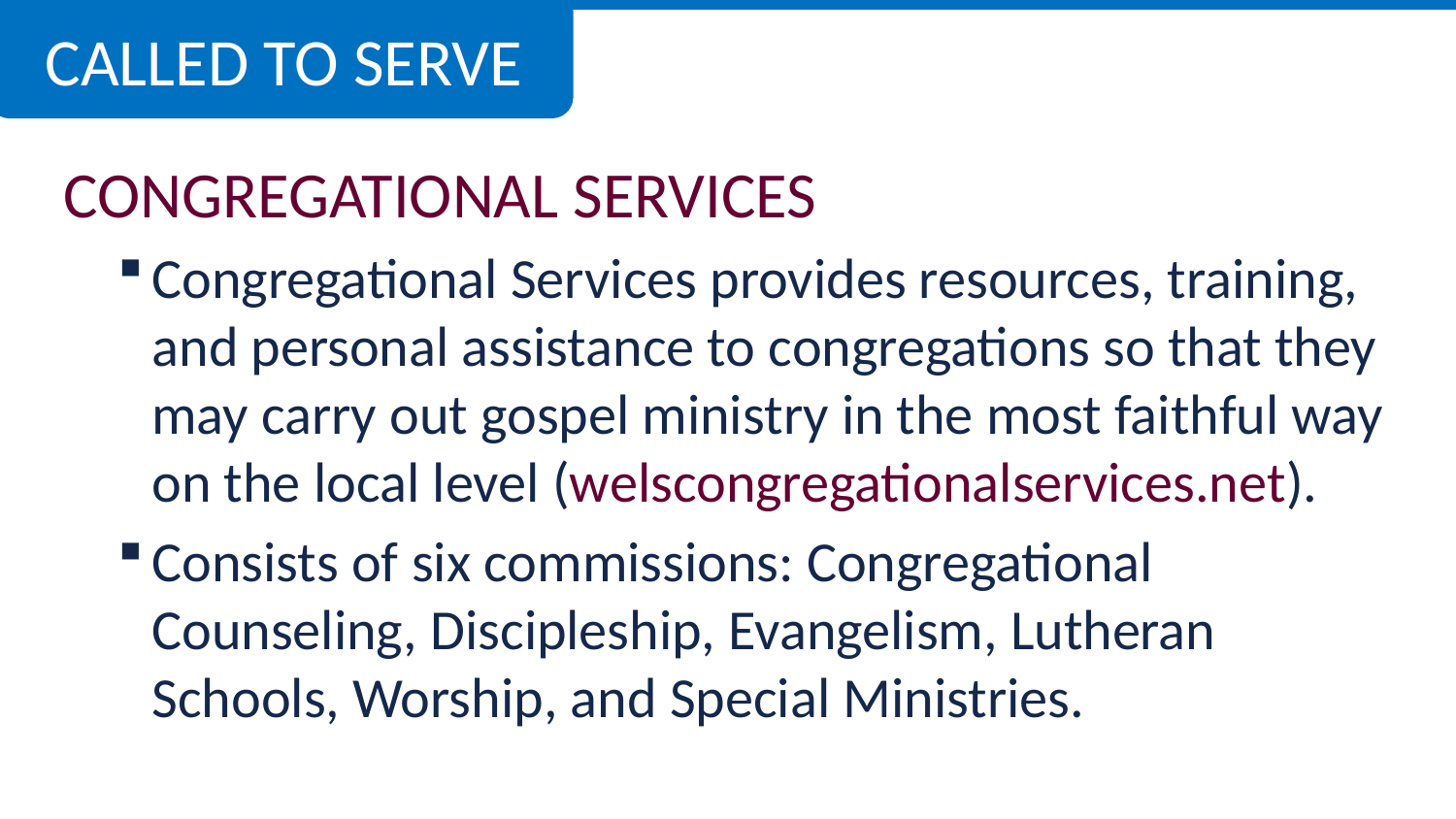

CALLED TO SERVE
CONGREGATIONAL SERVICES
Congregational Services provides resources, training, and personal assistance to congregations so that they may carry out gospel ministry in the most faithful way on the local level (welscongregationalservices.net).
Consists of six commissions: Congregational Counseling, Discipleship, Evangelism, Lutheran Schools, Worship, and Special Ministries.